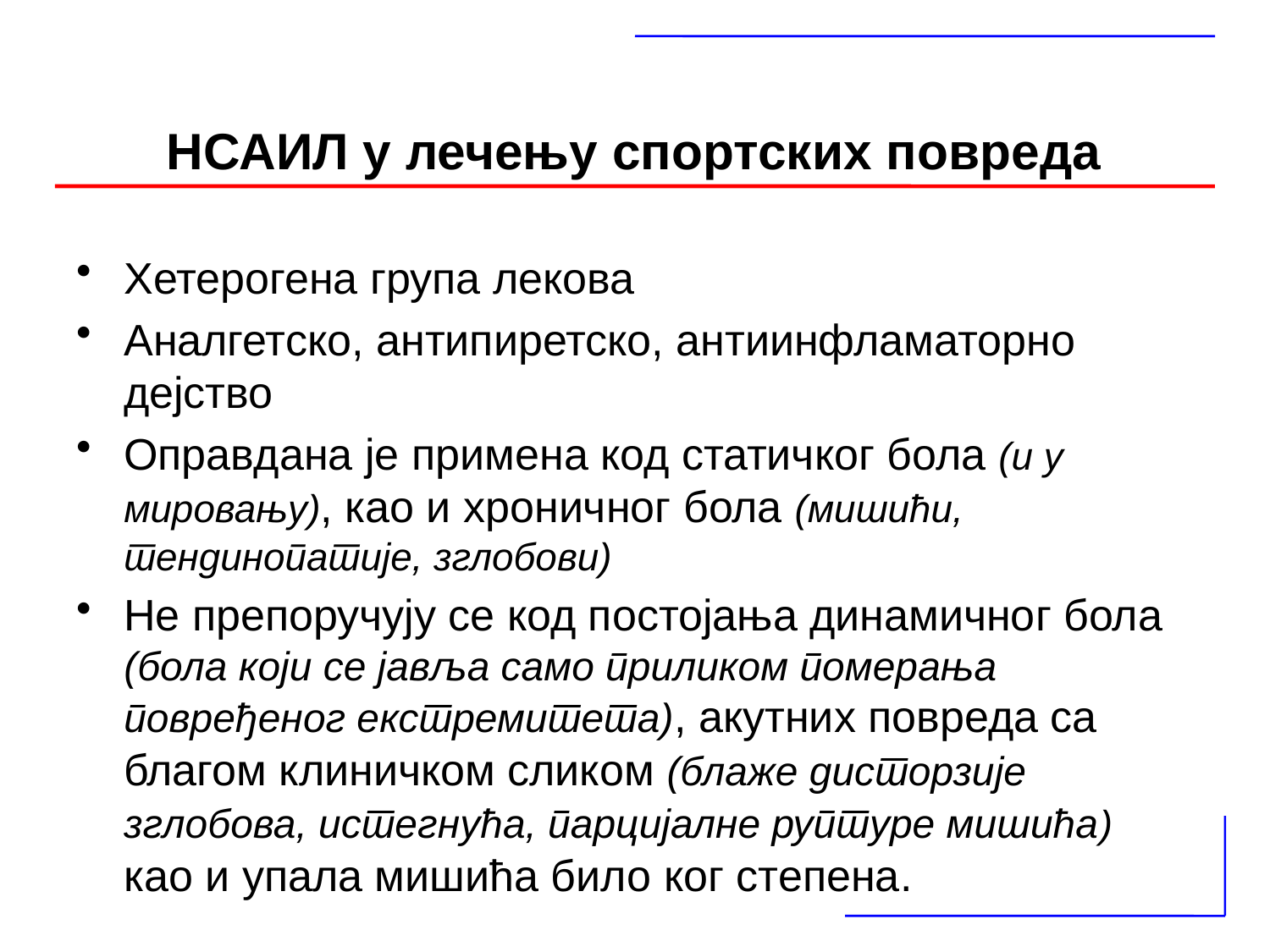

# НСАИЛ у лечењу спортских повреда
Хетерогена група лекова
Аналгетско, антипиретско, антиинфламаторно дејство
Оправдана је примена код статичког бола (и у мировању), као и хроничног бола (мишићи, тендинопатије, зглобови)
Не препоручују се код постојања динамичног бола (бола који се јавља само приликом померања повређеног екстремитета), акутних повреда са благом клиничком сликом (блаже дисторзије зглобова, истегнућа, парцијалне руптуре мишића) као и упала мишића било ког степена.